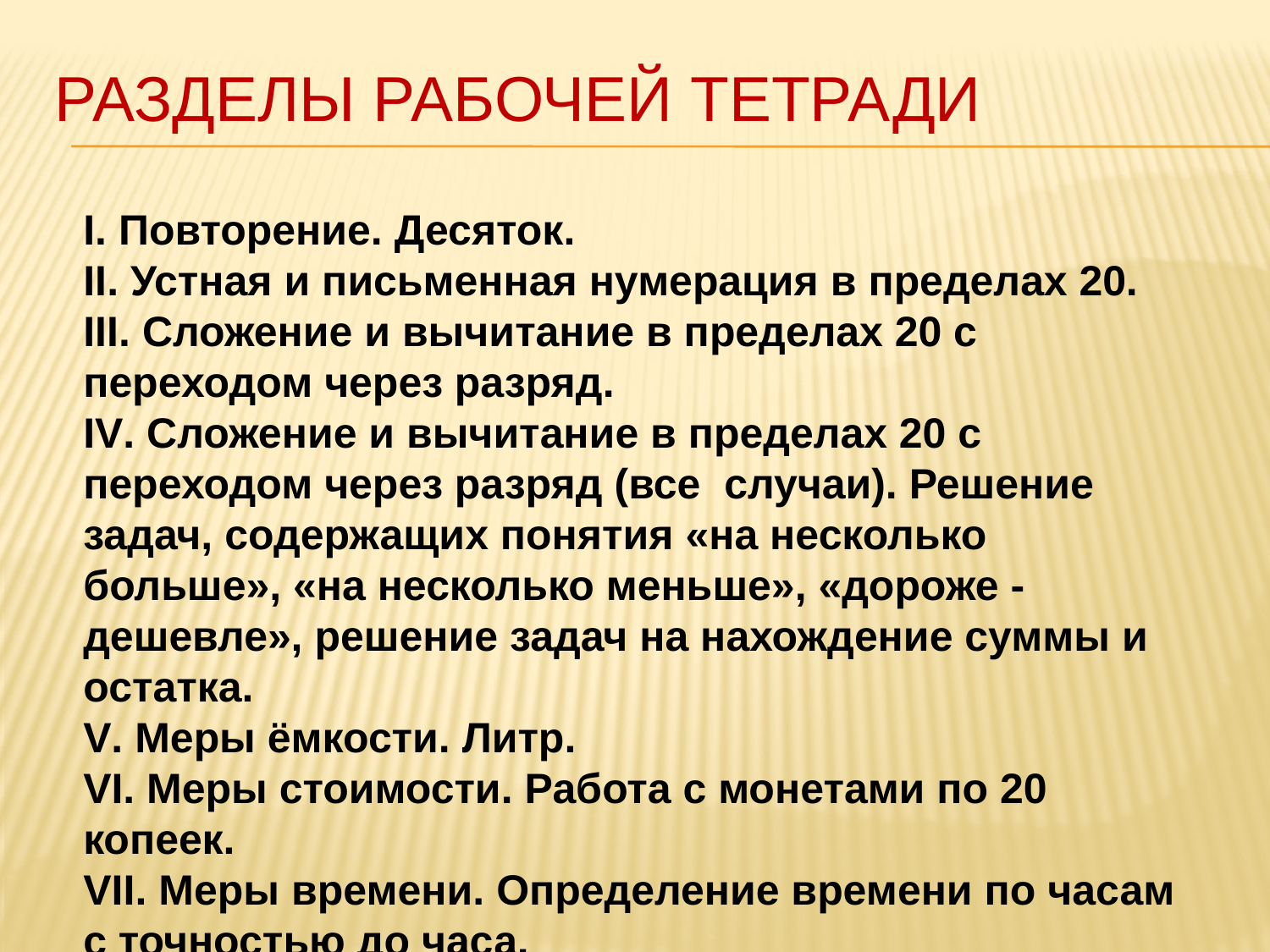

# Разделы рабочей тетради
I. Повторение. Десяток.
II. Устная и письменная нумерация в пределах 20.
III. Сложение и вычитание в пределах 20 с переходом через разряд.
IV. Сложение и вычитание в пределах 20 с переходом через разряд (все  случаи). Решение задач, содержащих понятия «на несколько больше», «на несколько меньше», «дороже - дешевле», решение задач на нахождение суммы и остатка.
V. Меры ёмкости. Литр.
VI. Меры стоимости. Работа с монетами по 20 копеек.
VII. Меры времени. Определение времени по часам с точностью до часа.
VIII. Геометрический материал.  (Повторение тем: «Квадрат», «Прямоугольник». Изучение темы: «Треугольник».)